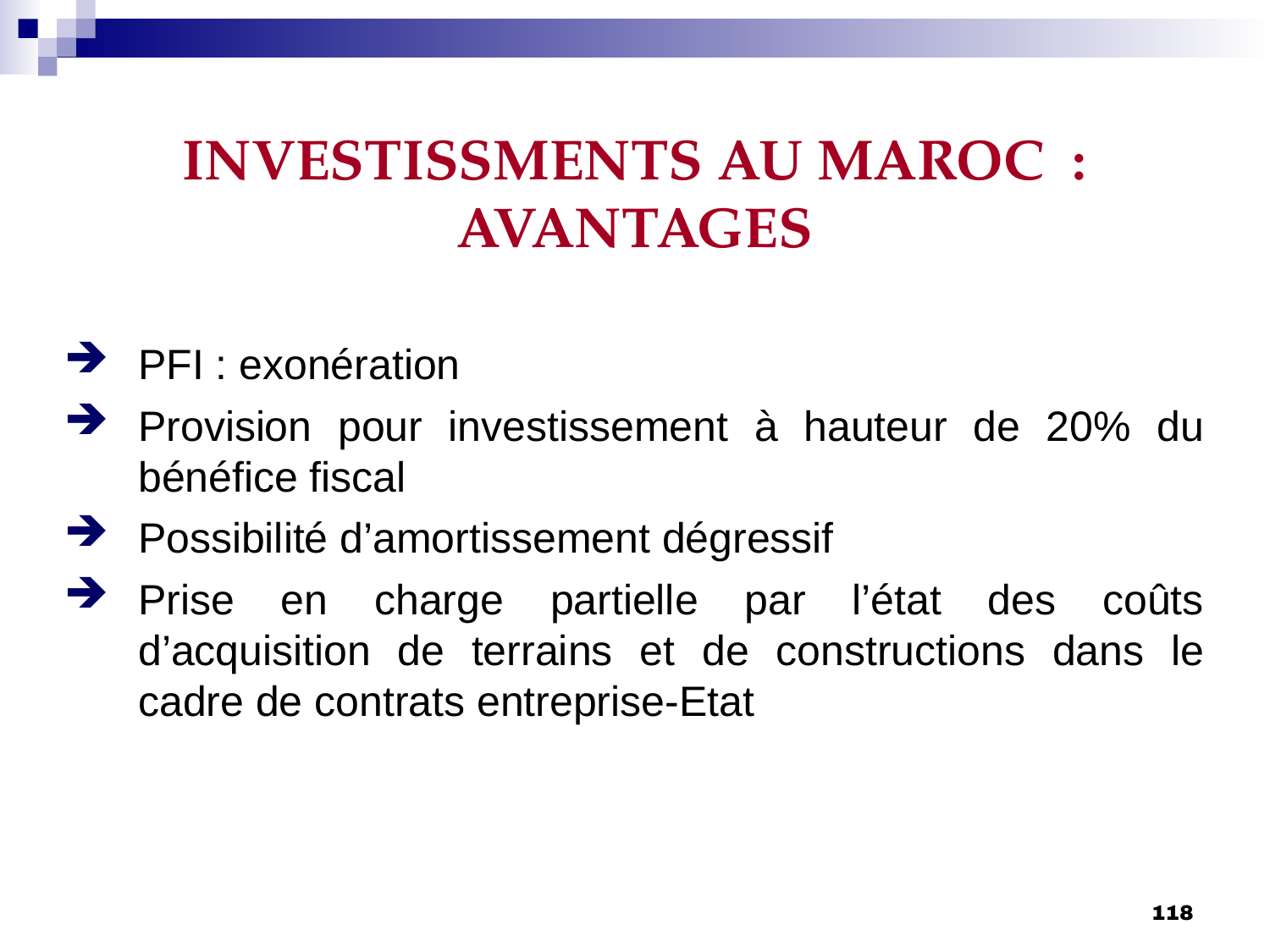

# INVESTISSMENTS AU MAROC  : AVANTAGES
PFI : exonération
Provision pour investissement à hauteur de 20% du bénéfice fiscal
Possibilité d’amortissement dégressif
Prise en charge partielle par l’état des coûts d’acquisition de terrains et de constructions dans le cadre de contrats entreprise-Etat
118